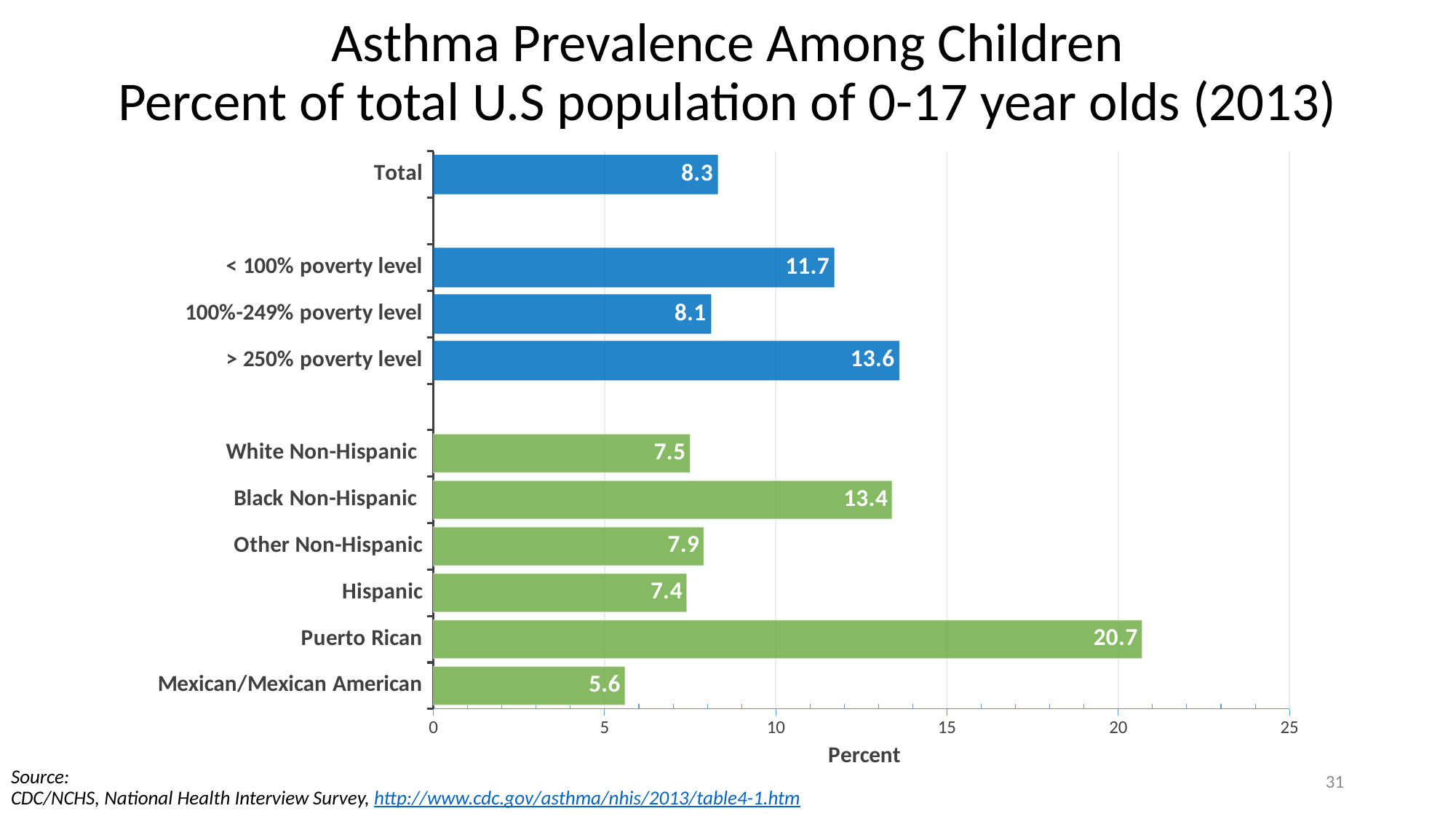

# Asthma Prevalence Among Children Percent of total U.S population of 0-17 year olds (2013)

### Chart

| Category | Percent |
|---|---|
| Mexican/Mexican American | 5.6 |
| Puerto Rican | 20.7 |
| Hispanic | 7.4 |
| Other Non-Hispanic | 7.9 |
| Black Non-Hispanic  | 13.4 |
| White Non-Hispanic  | 7.5 |
|  | None |
| > 250% poverty level | 13.6 |
| 100%-249% poverty level | 8.1 |
| < 100% poverty level | 11.7 |
|  | None |
| Total | 8.3 |
Source:
CDC/NCHS, National Health Interview Survey, http://www.cdc.gov/asthma/nhis/2013/table4-1.htm
31